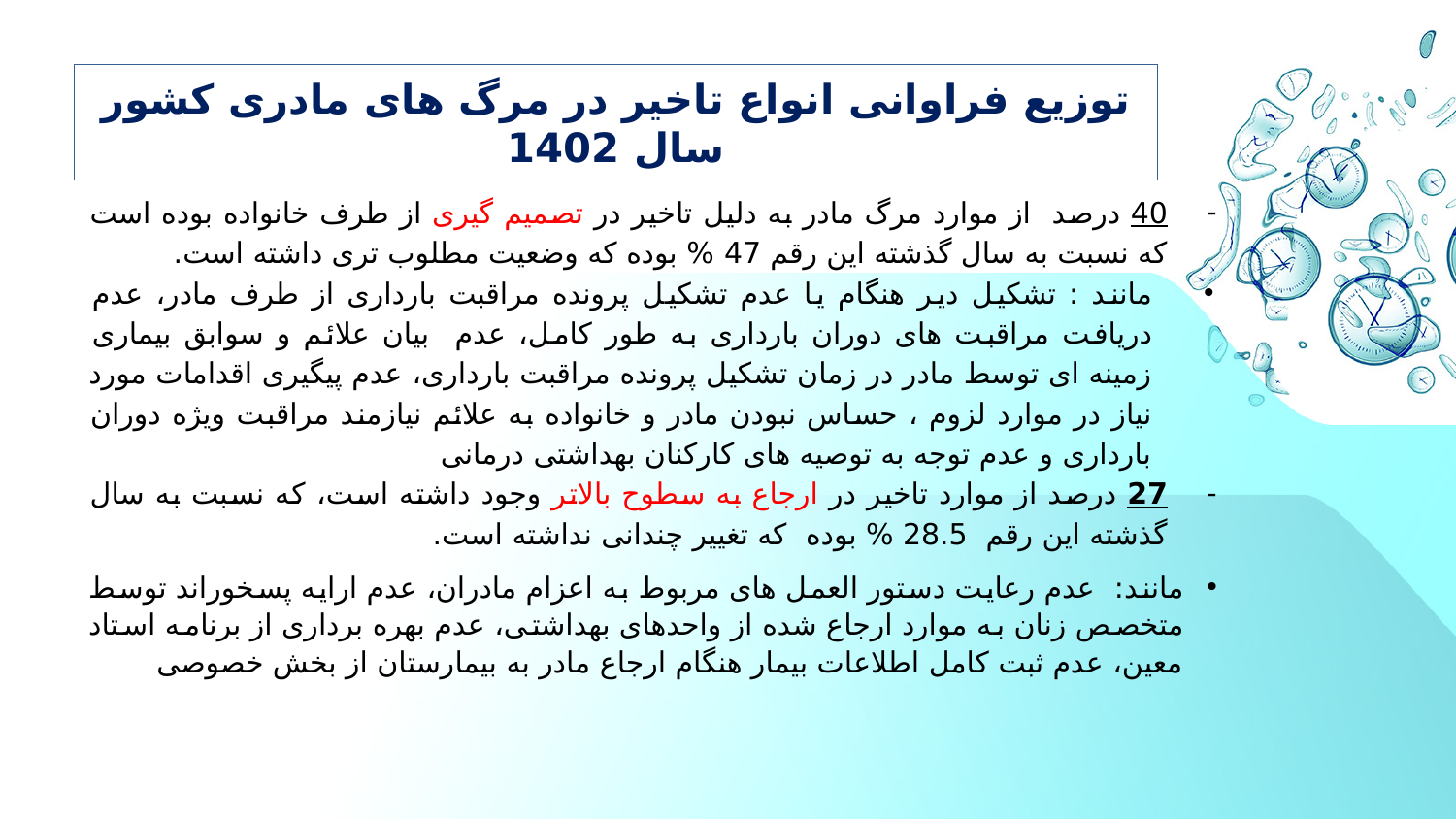

# توزیع فراوانی انواع تاخیر در مرگ های مادری کشور سال 1402
40 درصد  از موارد مرگ مادر به دلیل تاخیر در تصمیم گیری از طرف خانواده بوده است که نسبت به سال گذشته این رقم 47 % بوده که وضعیت مطلوب تری داشته است.
مانند : تشکیل دیر هنگام یا عدم تشکیل پرونده مراقبت بارداری از طرف مادر، عدم دریافت مراقبت های دوران بارداری به طور کامل، عدم  بیان علائم و سوابق بیماری زمینه ای توسط مادر در زمان تشکیل پرونده مراقبت بارداری، عدم پیگیری اقدامات مورد نیاز در موارد لزوم ، حساس نبودن مادر و خانواده به علائم نیازمند مراقبت ویژه دوران بارداری و عدم توجه به توصیه های کارکنان بهداشتی درمانی
27 درصد از موارد تاخیر در ارجاع به سطوح بالاتر وجود داشته است، که نسبت به سال گذشته این رقم  28.5 % بوده  که تغییر چندانی نداشته است.
مانند:  عدم رعایت دستور العمل های مربوط به اعزام مادران، عدم ارایه پسخوراند توسط متخصص زنان به موارد ارجاع شده از واحدهای بهداشتی، عدم بهره برداری از برنامه استاد معین، عدم ثبت کامل اطلاعات بیمار هنگام ارجاع مادر به بیمارستان از بخش خصوصی